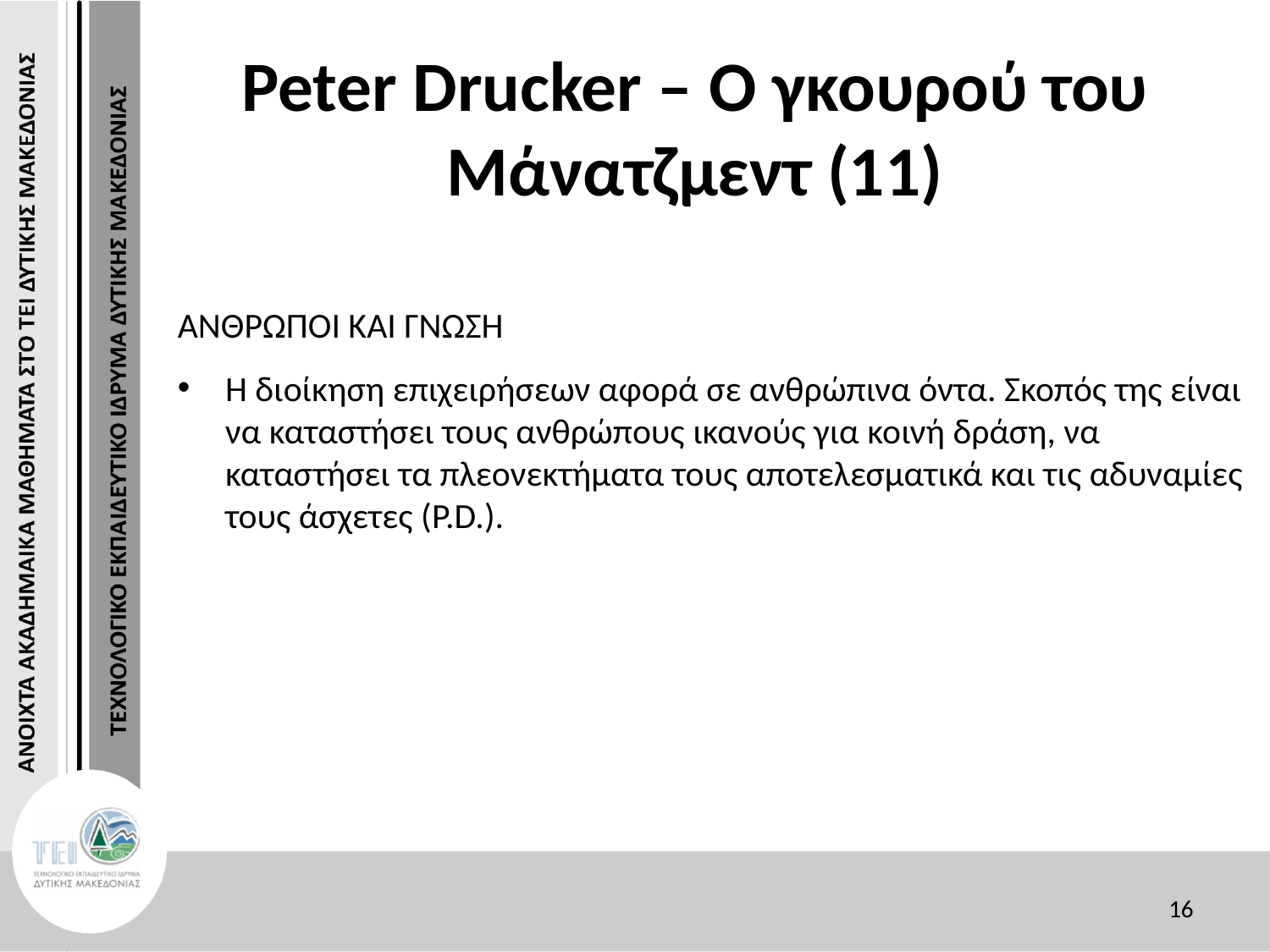

# Peter Drucker – Ο γκουρού του Μάνατζμεντ (11)
ΑΝΘΡΩΠΟΙ ΚΑΙ ΓΝΩΣΗ
Η διοίκηση επιχειρήσεων αφορά σε ανθρώπινα όντα. Σκοπός της είναι να καταστήσει τους ανθρώπους ικανούς για κοινή δράση, να καταστήσει τα πλεονεκτήματα τους αποτελεσματικά και τις αδυναμίες τους άσχετες (P.D.).
16